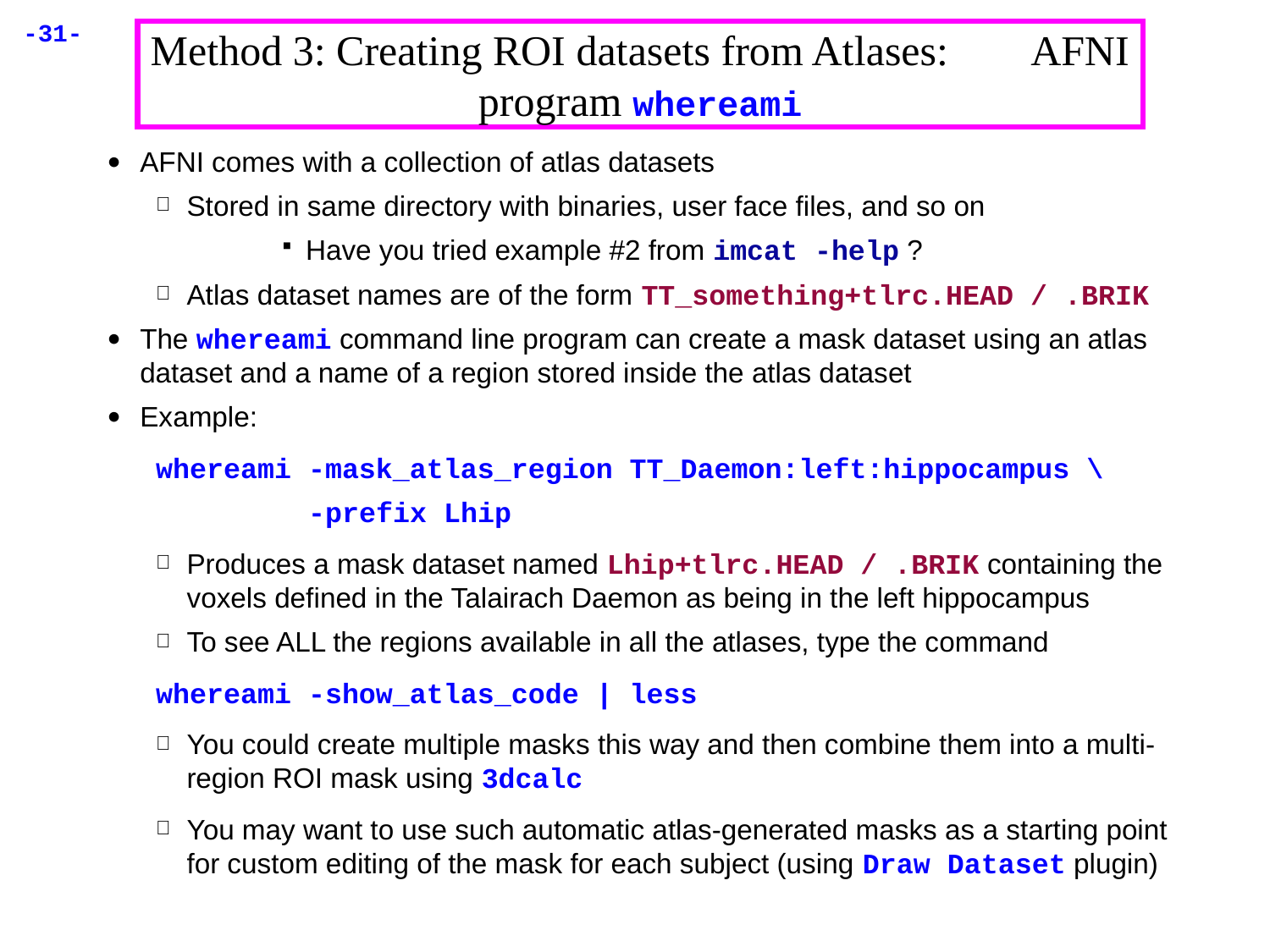

Method 3: Creating ROI datasets from Atlases:        AFNI program whereami
AFNI comes with a collection of atlas datasets
Stored in same directory with binaries, user face files, and so on
Have you tried example #2 from imcat -help ?
Atlas dataset names are of the form TT_something+tlrc.HEAD / .BRIK
The whereami command line program can create a mask dataset using an atlas dataset and a name of a region stored inside the atlas dataset
Example:
whereami -mask_atlas_region TT_Daemon:left:hippocampus \
         -prefix Lhip
Produces a mask dataset named Lhip+tlrc.HEAD / .BRIK containing the voxels defined in the Talairach Daemon as being in the left hippocampus
To see ALL the regions available in all the atlases, type the command
whereami -show_atlas_code | less
You could create multiple masks this way and then combine them into a multi-region ROI mask using 3dcalc
You may want to use such automatic atlas-generated masks as a starting point for custom editing of the mask for each subject (using Draw Dataset plugin)